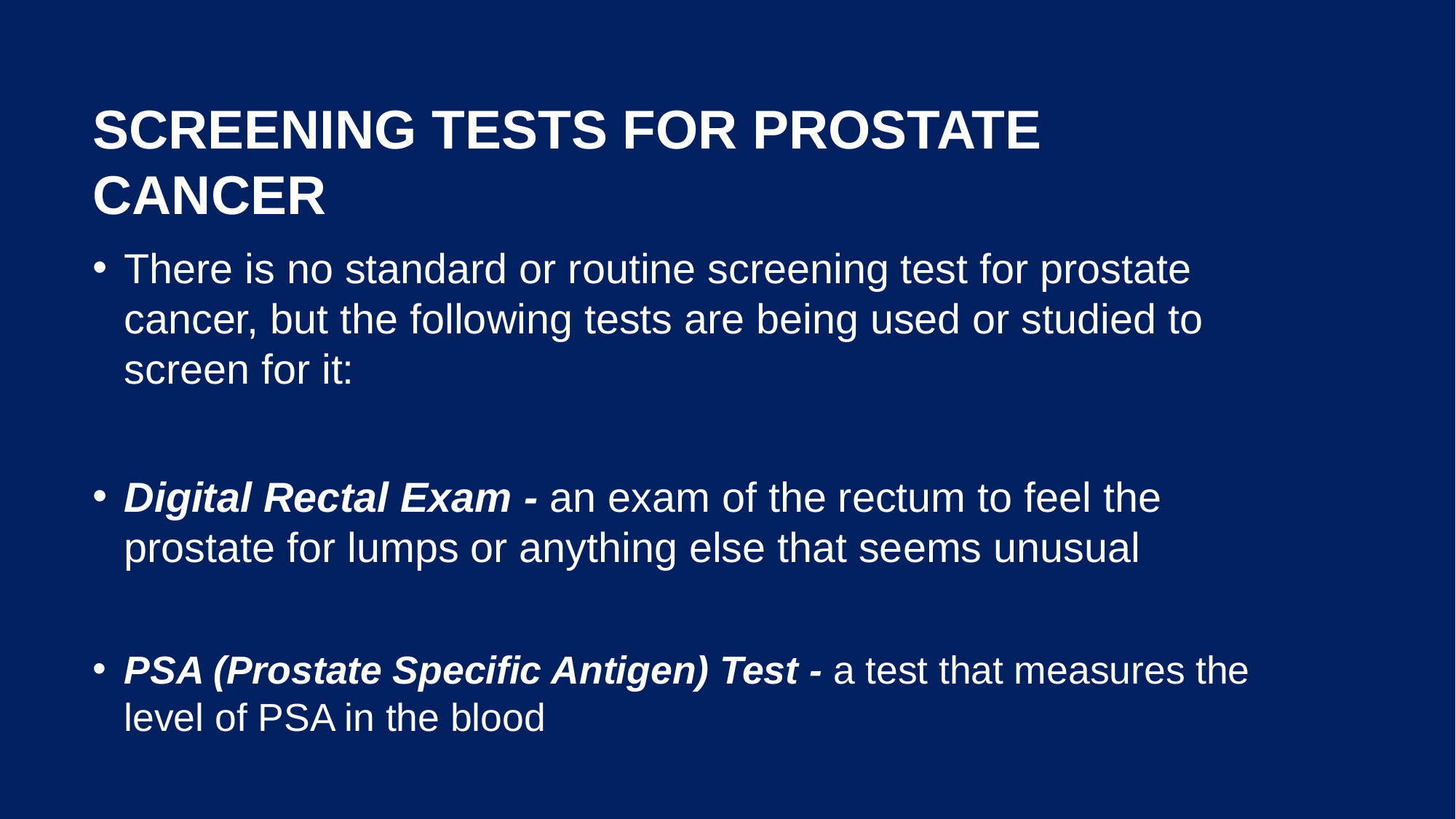

# Screening Tests for Prostate Cancer
There is no standard or routine screening test for prostate cancer, but the following tests are being used or studied to screen for it:

Digital Rectal Exam - an exam of the rectum to feel the prostate for lumps or anything else that seems unusual

PSA (Prostate Specific Antigen) Test - a test that measures the level of PSA in the blood